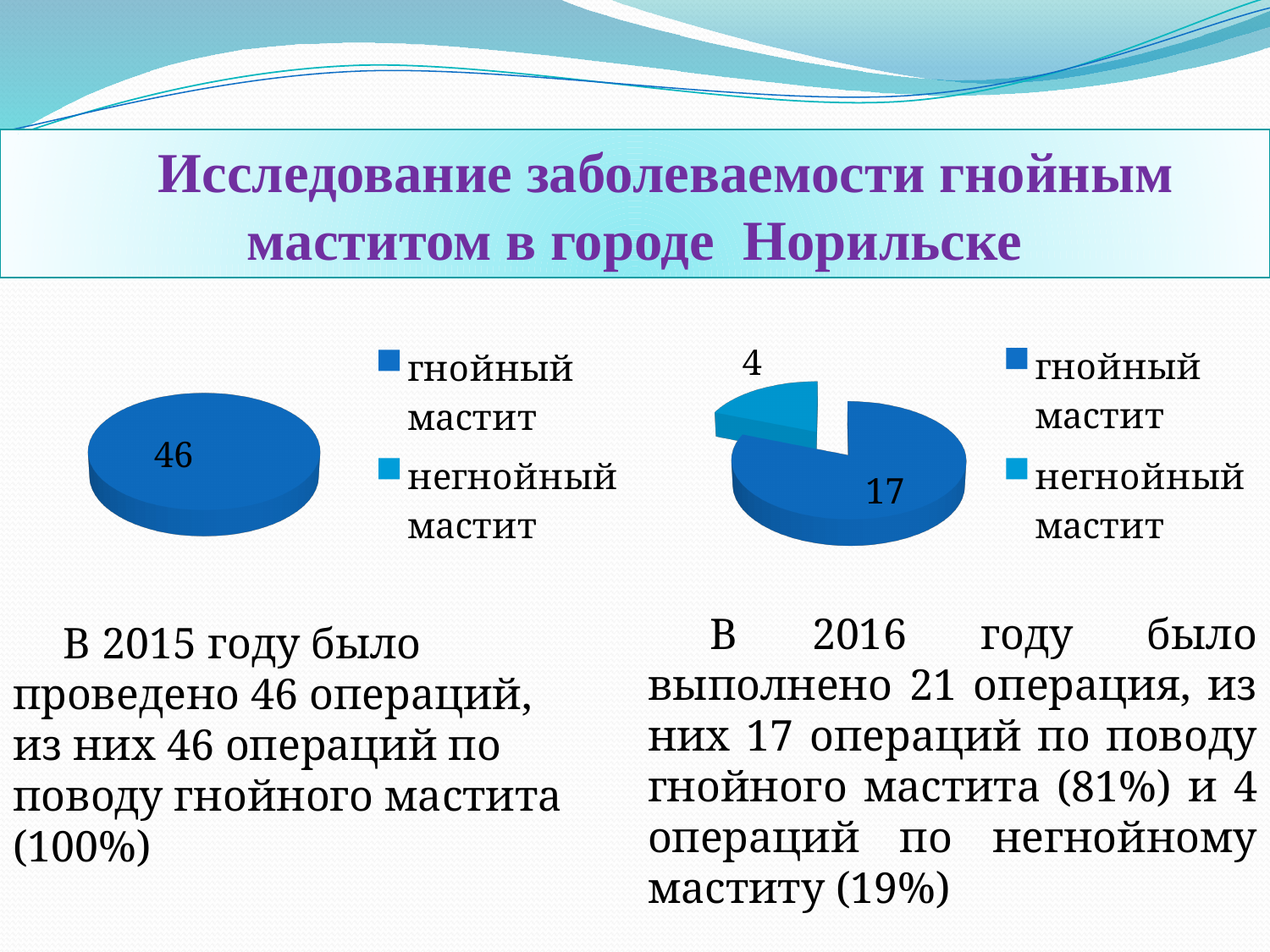

Исследование заболеваемости гнойным маститом в городе  Норильске

[unsupported chart]

[unsupported chart]

В 2016 году было выполнено 21 операция, из них 17 операций по поводу гнойного мастита (81%) и 4 операций по негнойному маститу (19%)
В 2015 году было проведено 46 операций, из них 46 операций по поводу гнойного мастита (100%)